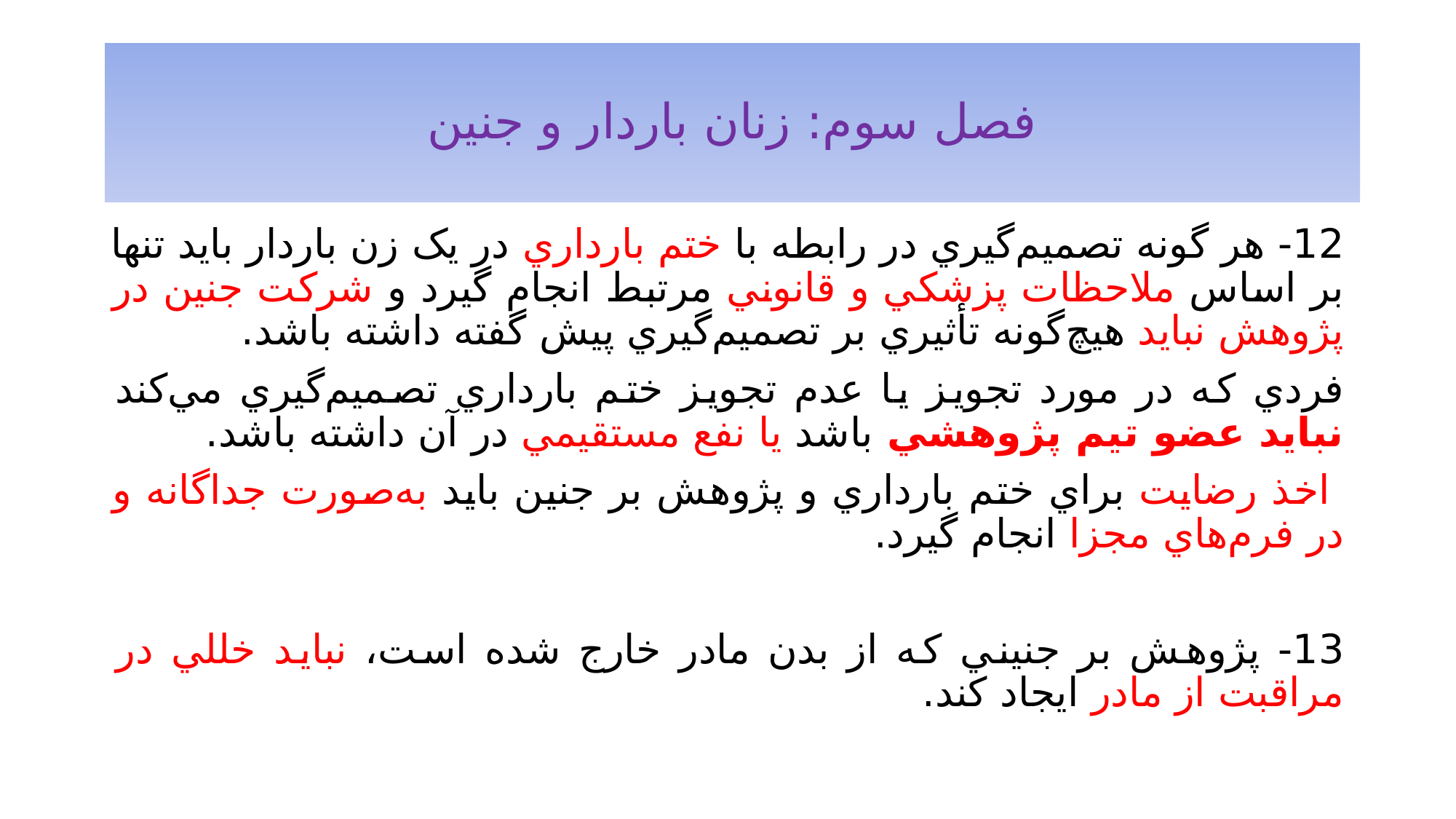

# فصل سوم: زنان باردار و جنين
12- هر گونه تصميم‌گيري در رابطه با ختم بارداري در يک زن باردار بايد تنها بر اساس ملاحظات پزشکي و قانوني مرتبط انجام گيرد و شرکت جنين در پژوهش نبايد هيچ‌گونه تأثيري بر تصميم‌گيري پيش گفته داشته باشد.
فردي که در مورد تجويز يا عدم تجويز ختم بارداري تصميم‌گيري مي‌کند نبايد عضو تيم پژوهشي باشد يا نفع مستقيمي در آن داشته باشد.
 اخذ رضايت براي ختم بارداري و پژوهش بر جنين بايد به‌صورت جداگانه و در فرم‌هاي مجزا انجام گيرد.

13- پژوهش بر جنيني که از بدن مادر خارج شده است، نبايد خللي در مراقبت از مادر ايجاد کند.